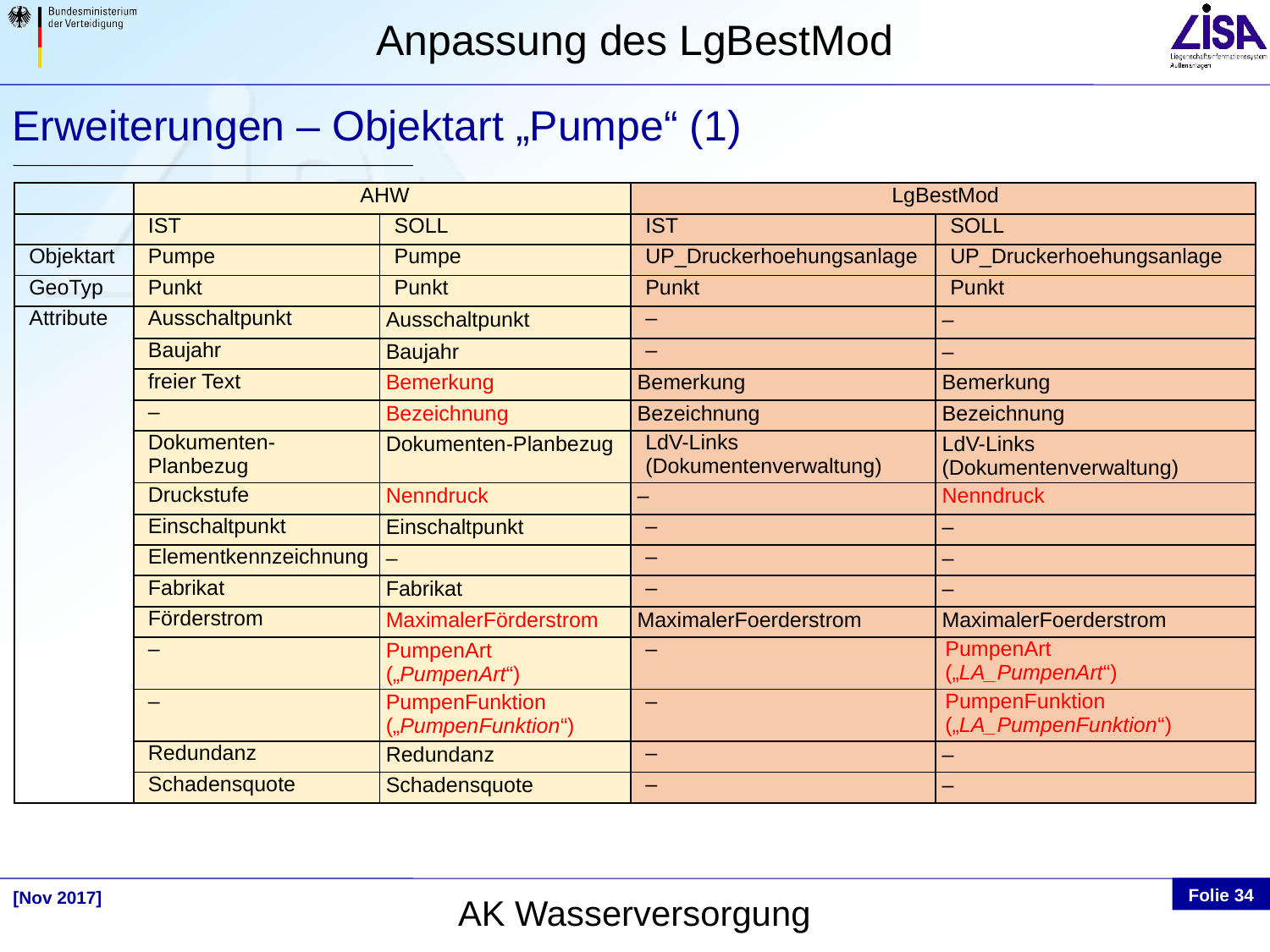

Erweiterungen – Objektart „Pumpe“ (1)

|  | AHW |  | LgBestMod |  |
| --- | --- | --- | --- | --- |
|  | IST | SOLL | IST | SOLL |
| Objektart | Pumpe | Pumpe | UP\_Druckerhoehungsanlage | UP\_Druckerhoehungsanlage |
| GeoTyp | Punkt | Punkt | Punkt | Punkt |
| Attribute | Ausschaltpunkt | Ausschaltpunkt | – | – |
|  | Baujahr | Baujahr | – | – |
|  | freier Text | Bemerkung | Bemerkung | Bemerkung |
|  | – | Bezeichnung | Bezeichnung | Bezeichnung |
|  | Dokumenten-Planbezug | Dokumenten-Planbezug | LdV-Links (Dokumentenverwaltung) | LdV-Links (Dokumentenverwaltung) |
|  | Druckstufe | Nenndruck | – | Nenndruck |
|  | Einschaltpunkt | Einschaltpunkt | – | – |
|  | Elementkennzeichnung | – | – | – |
|  | Fabrikat | Fabrikat | – | – |
|  | Förderstrom | MaximalerFörderstrom | MaximalerFoerderstrom | MaximalerFoerderstrom |
|  | – | PumpenArt („PumpenArt“) | – | PumpenArt („LA\_PumpenArt“) |
|  | – | PumpenFunktion („PumpenFunktion“) | – | PumpenFunktion („LA\_PumpenFunktion“) |
|  | Redundanz | Redundanz | – | – |
|  | Schadensquote | Schadensquote | – | – |